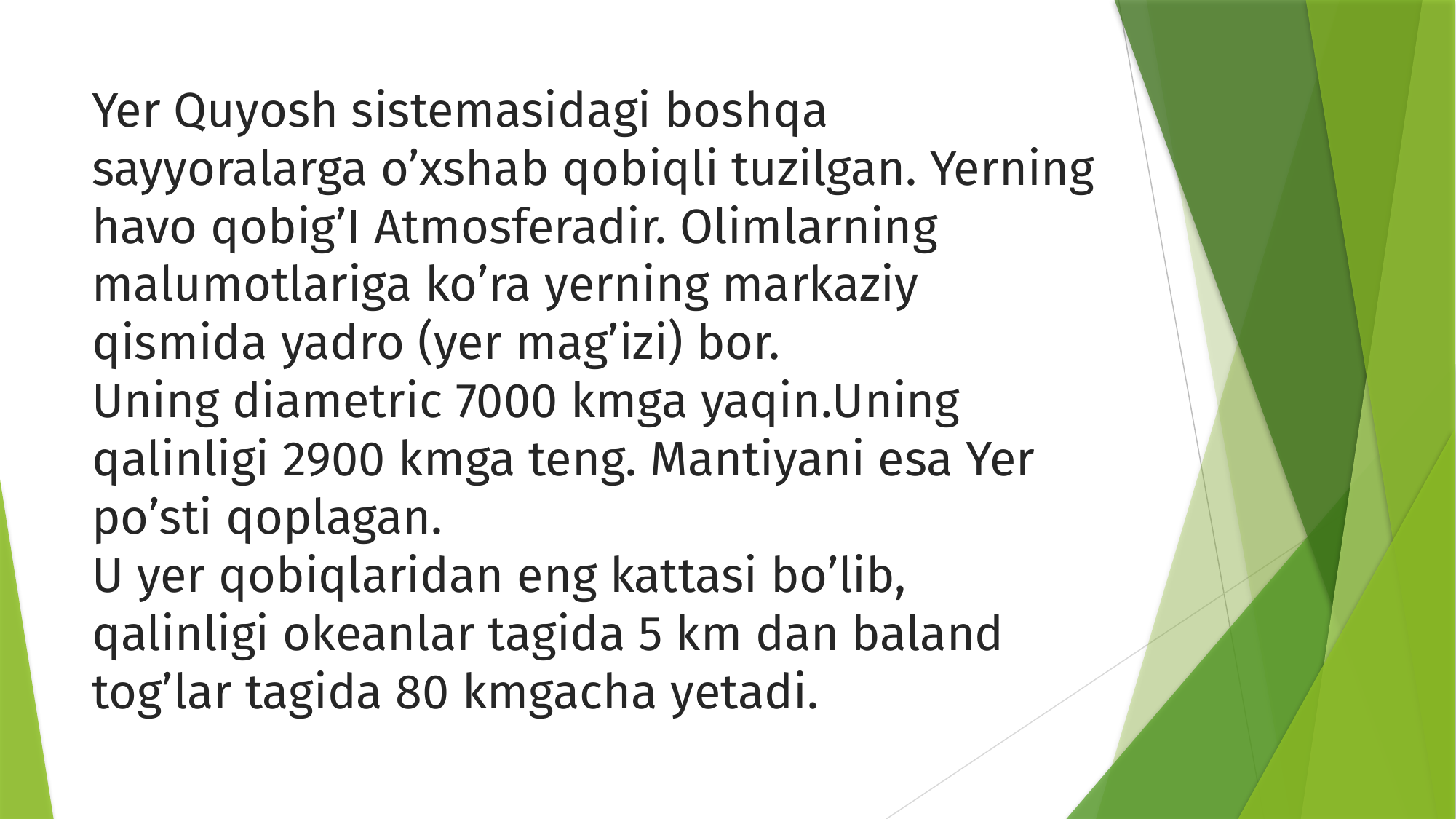

# Yer Quyosh sistemasidagi boshqa sayyoralarga o’xshab qobiqli tuzilgan. Yerning havo qobig’I Atmosferadir. Olimlarning malumotlariga ko’ra yerning markaziy qismida yadro (yer mag’izi) bor. Uning diametric 7000 kmga yaqin.Uning qalinligi 2900 kmga teng. Mantiyani esa Yer po’sti qoplagan. U yer qobiqlaridan eng kattasi bo’lib, qalinligi okeanlar tagida 5 km dan baland tog’lar tagida 80 kmgacha yetadi.